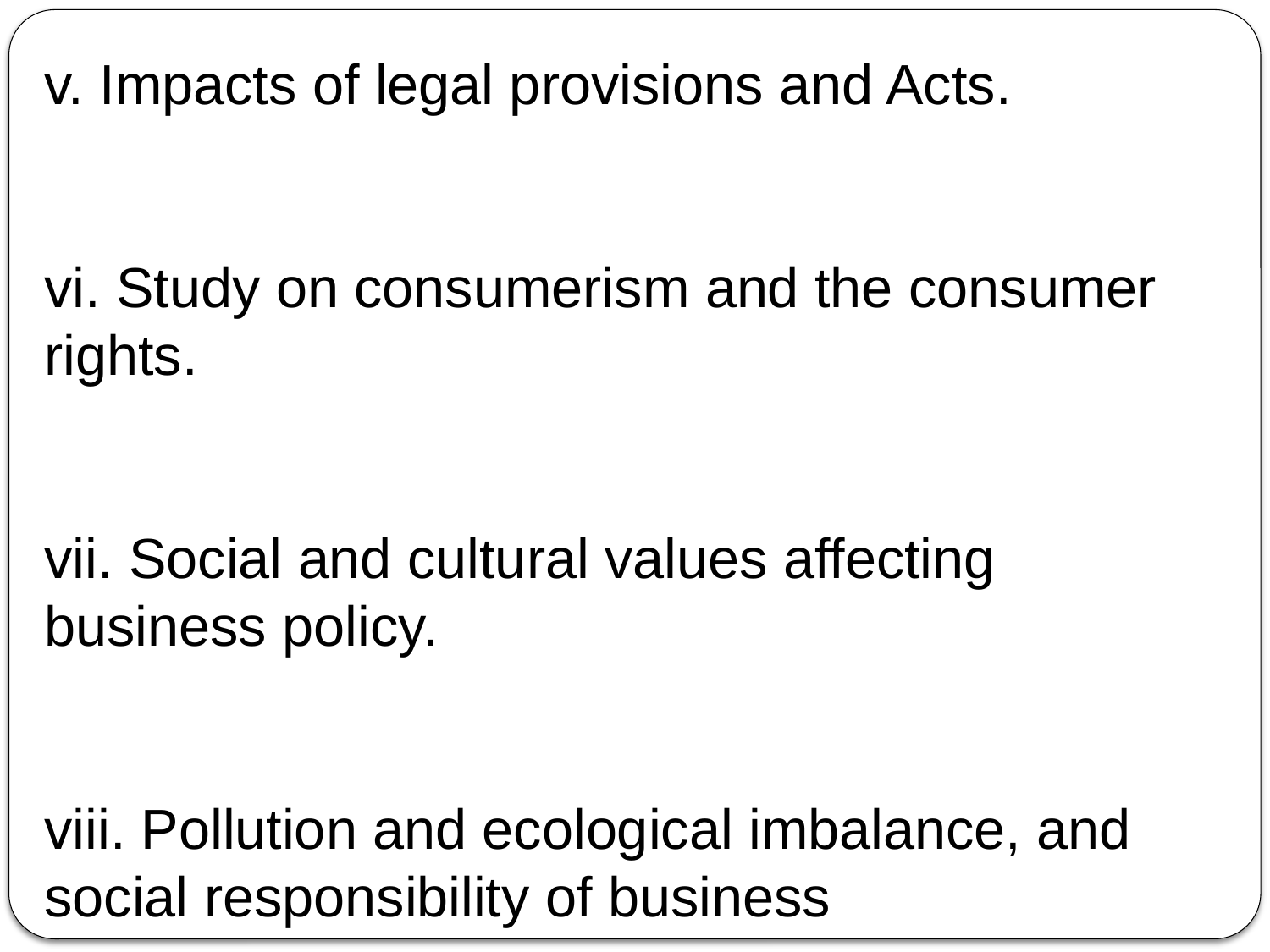

v. Impacts of legal provisions and Acts.

vi. Study on consumerism and the consumer rights.

vii. Social and cultural values affecting business policy.

viii. Pollution and ecological imbalance, and social responsibility of business